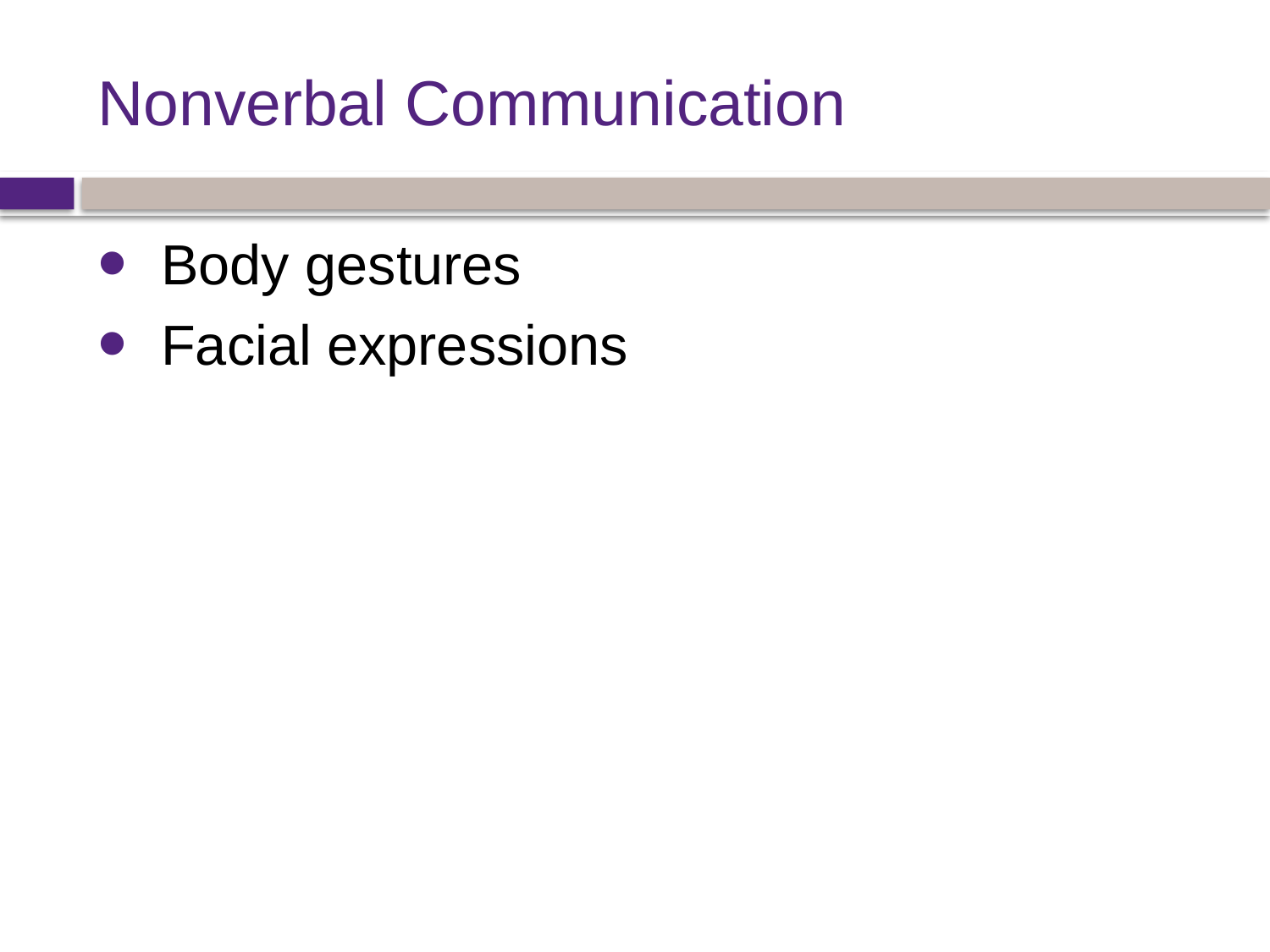

# Nonverbal Communication
Body gestures
Facial expressions